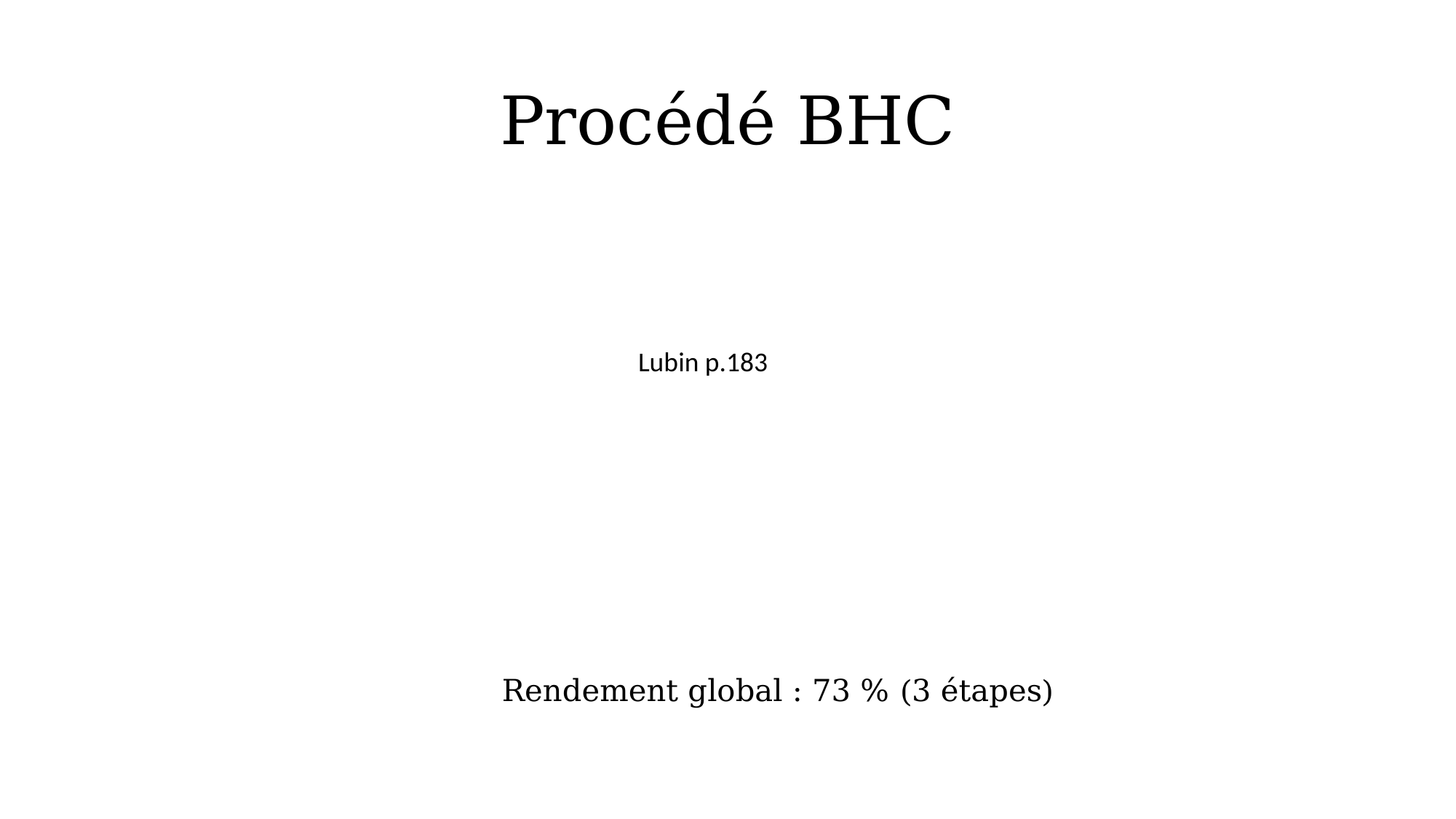

# Procédé BHC
Lubin p.183
Rendement global : 73 % (3 étapes)